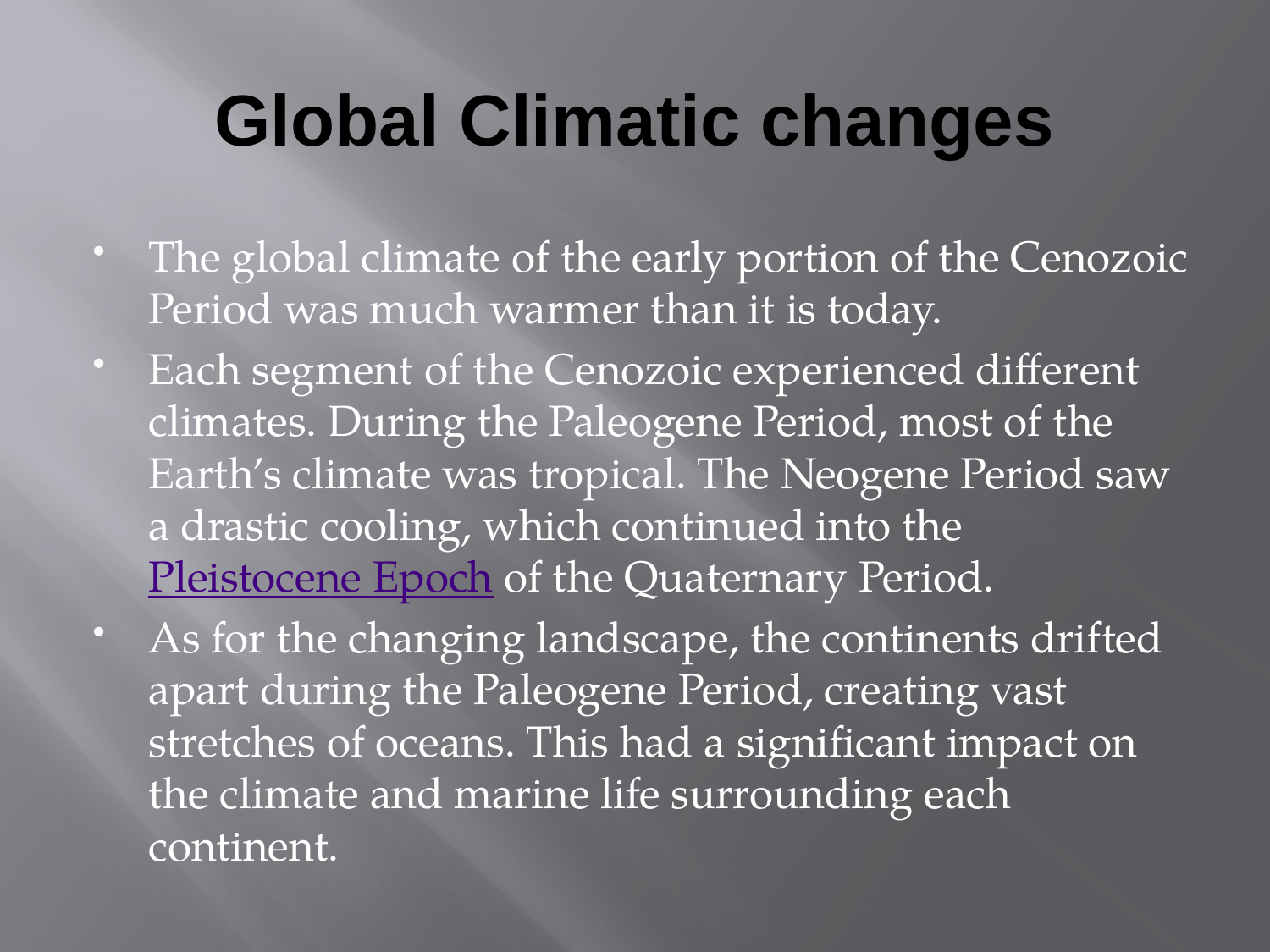

# Global Climatic changes
The global climate of the early portion of the Cenozoic Period was much warmer than it is today.
Each segment of the Cenozoic experienced different climates. During the Paleogene Period, most of the Earth’s climate was tropical. The Neogene Period saw a drastic cooling, which continued into the Pleistocene Epoch of the Quaternary Period.
As for the changing landscape, the continents drifted apart during the Paleogene Period, creating vast stretches of oceans. This had a significant impact on the climate and marine life surrounding each continent.